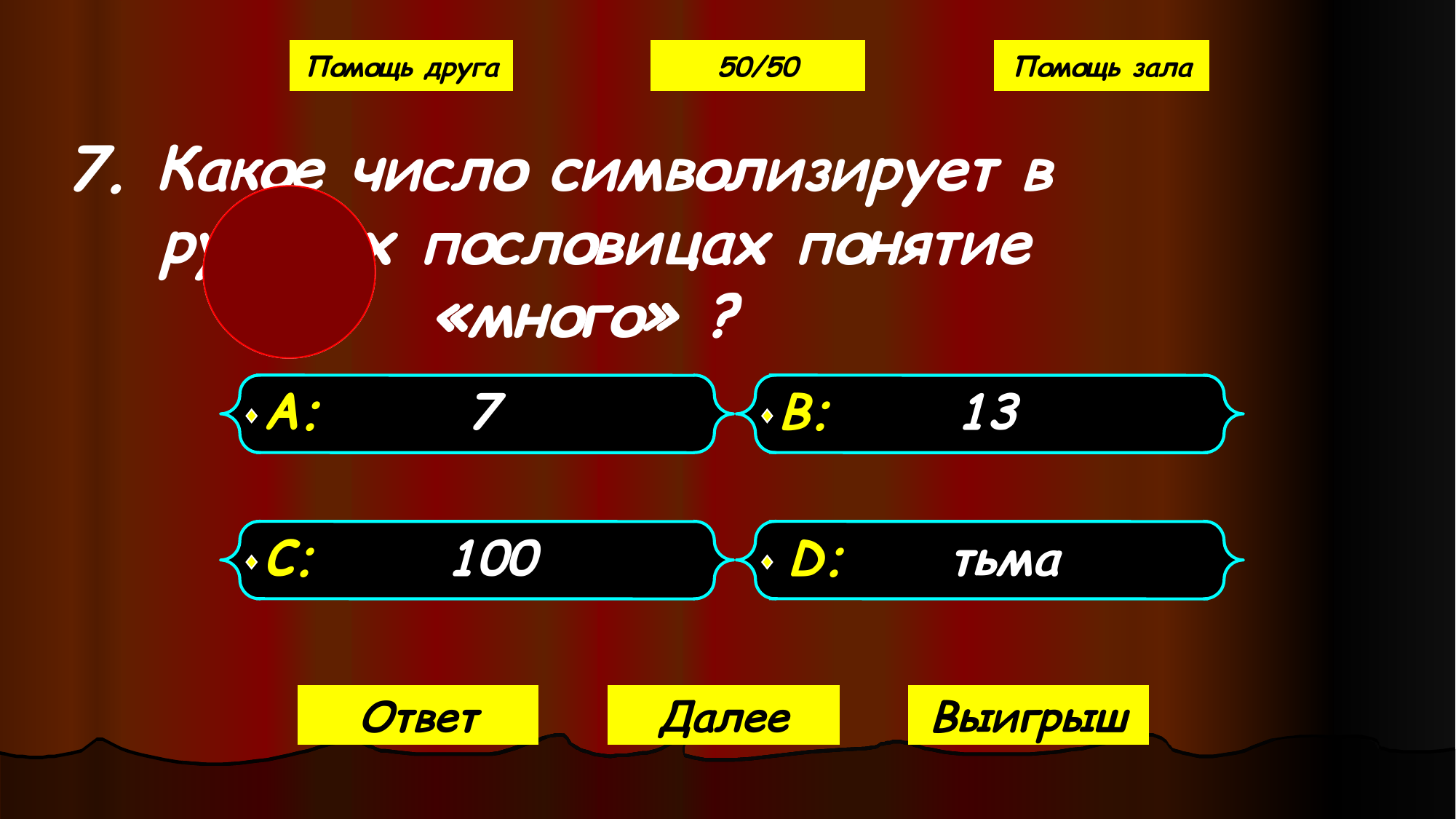

Помощь друга
50/50
Помощь зала
 7. Какое число символизирует в русских пословицах понятие «много» ?

А:       7
В:      13

С:                  100

D:     тьма

Ответ
Далее
Выигрыш